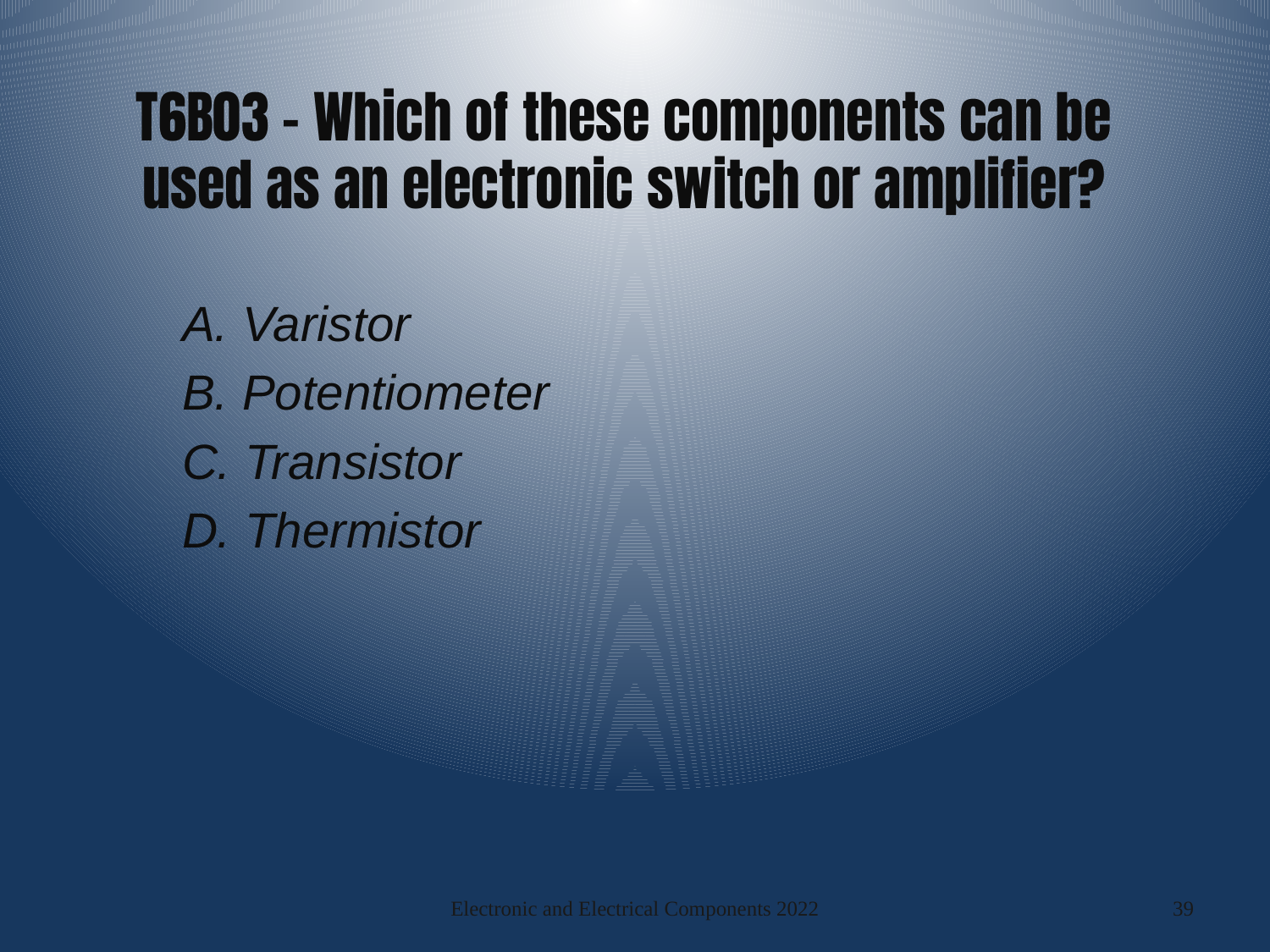

# T6B03 - Which of these components can be used as an electronic switch or amplifier?
A. Varistor
B. Potentiometer
C. Transistor
D. Thermistor
Electronic and Electrical Components 2022
39